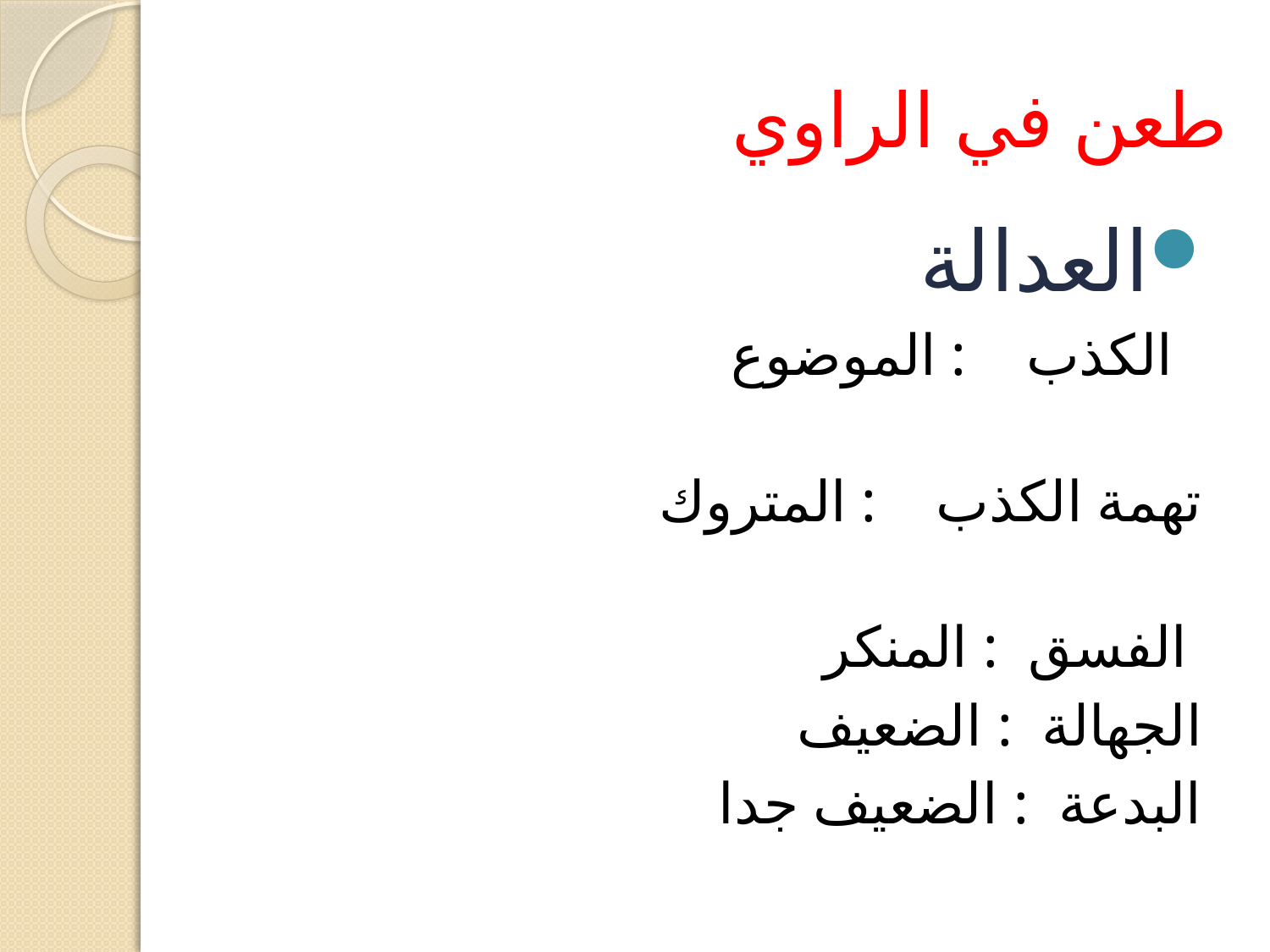

# طعن في الراوي
العدالة
   الكذب    : الموضوع
 تهمة الكذب    : المتروك
  الفسق  : المنكر
 الجهالة  : الضعيف
 البدعة  : الضعيف جدا